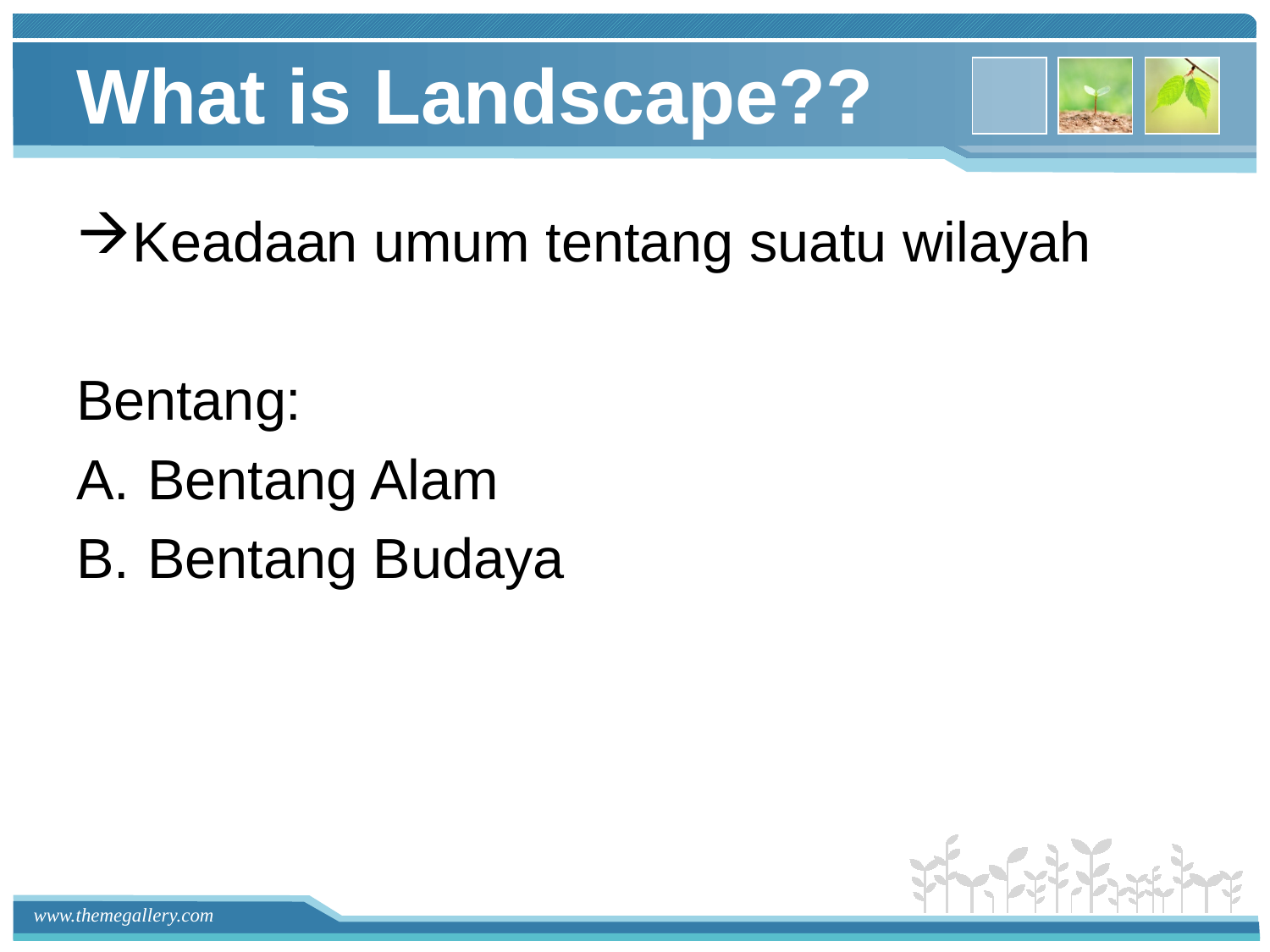

# What is Landscape??
Keadaan umum tentang suatu wilayah

Bentang:
Bentang Alam
Bentang Budaya